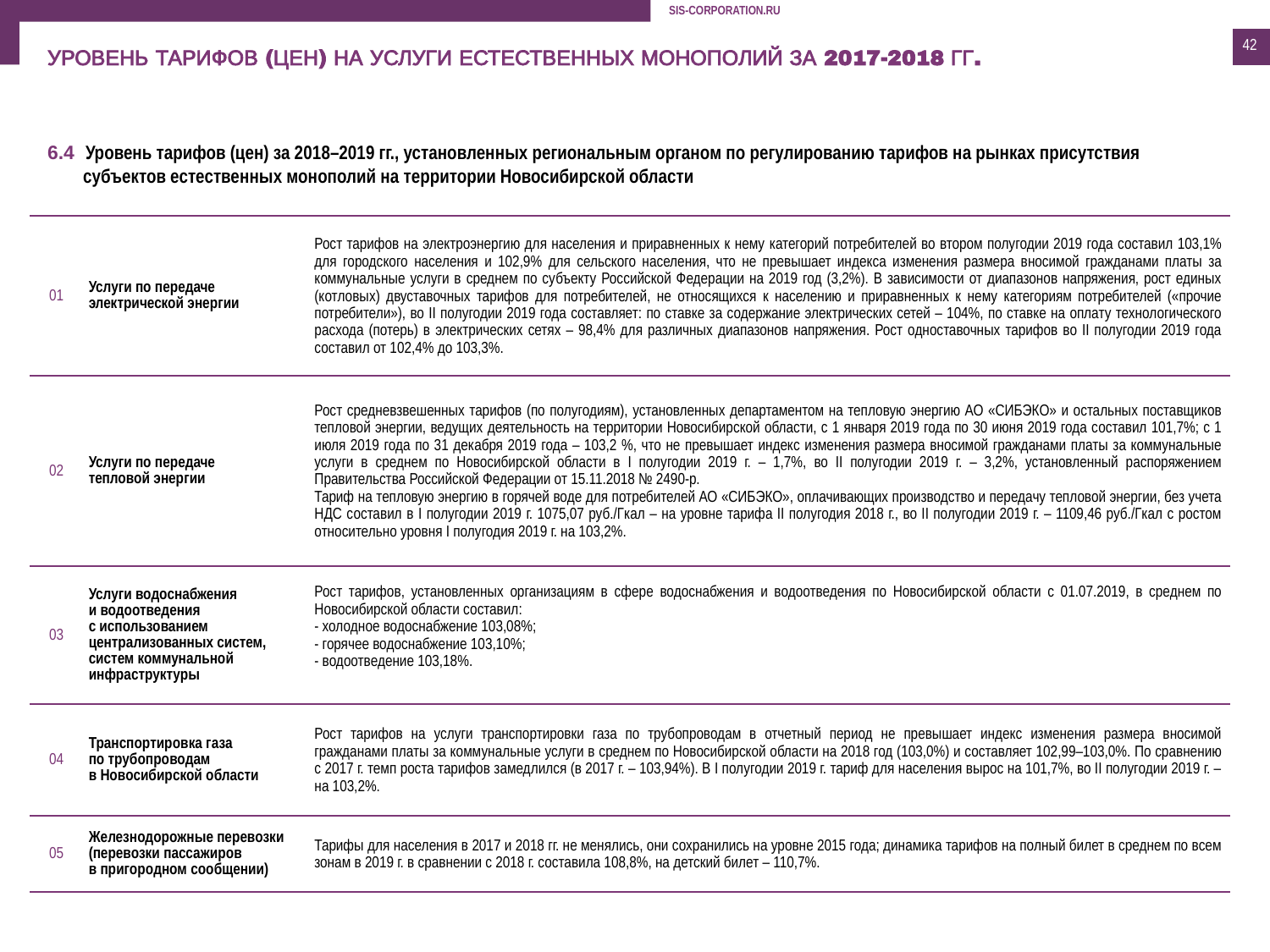

42
УРОВЕНЬ ТАРИФОВ (ЦЕН) НА УСЛУГИ ЕСТЕСТВЕННЫХ МОНОПОЛИЙ ЗА 2017-2018 ГГ.
6.4  Уровень тарифов (цен) за 2018–2019 гг., установленных региональным органом по регулированию тарифов на рынках присутствия
        субъектов естественных монополий на территории Новосибирской области
| 01 | Услуги по передаче электрической энергии | Рост тарифов на электроэнергию для населения и приравненных к нему категорий потребителей во втором полугодии 2019 года составил 103,1% для городского населения и 102,9% для сельского населения, что не превышает индекса изменения размера вносимой гражданами платы за коммунальные услуги в среднем по субъекту Российской Федерации на 2019 год (3,2%). В зависимости от диапазонов напряжения, рост единых (котловых) двуставочных тарифов для потребителей, не относящихся к населению и приравненных к нему категориям потребителей («прочие потребители»), во II полугодии 2019 года составляет: по ставке за содержание электрических сетей – 104%, по ставке на оплату технологического расхода (потерь) в электрических сетях – 98,4% для различных диапазонов напряжения. Рост одноставочных тарифов во II полугодии 2019 года составил от 102,4% до 103,3%. |
| --- | --- | --- |
| 02 | Услуги по передаче тепловой энергии | Рост средневзвешенных тарифов (по полугодиям), установленных департаментом на тепловую энергию АО «СИБЭКО» и остальных поставщиков тепловой энергии, ведущих деятельность на территории Новосибирской области, с 1 января 2019 года по 30 июня 2019 года составил 101,7%; с 1 июля 2019 года по 31 декабря 2019 года – 103,2 %, что не превышает индекс изменения размера вносимой гражданами платы за коммунальные услуги в среднем по Новосибирской области в I полугодии 2019 г. – 1,7%, во II полугодии 2019 г. – 3,2%, установленный распоряжением Правительства Российской Федерации от 15.11.2018 № 2490-р. Тариф на тепловую энергию в горячей воде для потребителей АО «СИБЭКО», оплачивающих производство и передачу тепловой энергии, без учета НДС составил в I полугодии 2019 г. 1075,07 руб./Гкал – на уровне тарифа II полугодия 2018 г., во II полугодии 2019 г. – 1109,46 руб./Гкал с ростом относительно уровня I полугодия 2019 г. на 103,2%. |
| 03 | Услуги водоснабжения и водоотведения с использованием централизованных систем, систем коммунальной инфраструктуры | Рост тарифов, установленных организациям в сфере водоснабжения и водоотведения по Новосибирской области с 01.07.2019, в среднем по Новосибирской области составил: - холодное водоснабжение 103,08%; - горячее водоснабжение 103,10%; - водоотведение 103,18%. |
| 04 | Транспортировка газа по трубопроводам в Новосибирской области | Рост тарифов на услуги транспортировки газа по трубопроводам в отчетный период не превышает индекс изменения размера вносимой гражданами платы за коммунальные услуги в среднем по Новосибирской области на 2018 год (103,0%) и составляет 102,99–103,0%. По сравнению с 2017 г. темп роста тарифов замедлился (в 2017 г. – 103,94%). В I полугодии 2019 г. тариф для населения вырос на 101,7%, во II полугодии 2019 г. – на 103,2%. |
| 05 | Железнодорожные перевозки (перевозки пассажиров в пригородном сообщении) | Тарифы для населения в 2017 и 2018 гг. не менялись, они сохранились на уровне 2015 года; динамика тарифов на полный билет в среднем по всем зонам в 2019 г. в сравнении с 2018 г. составила 108,8%, на детский билет – 110,7%. |